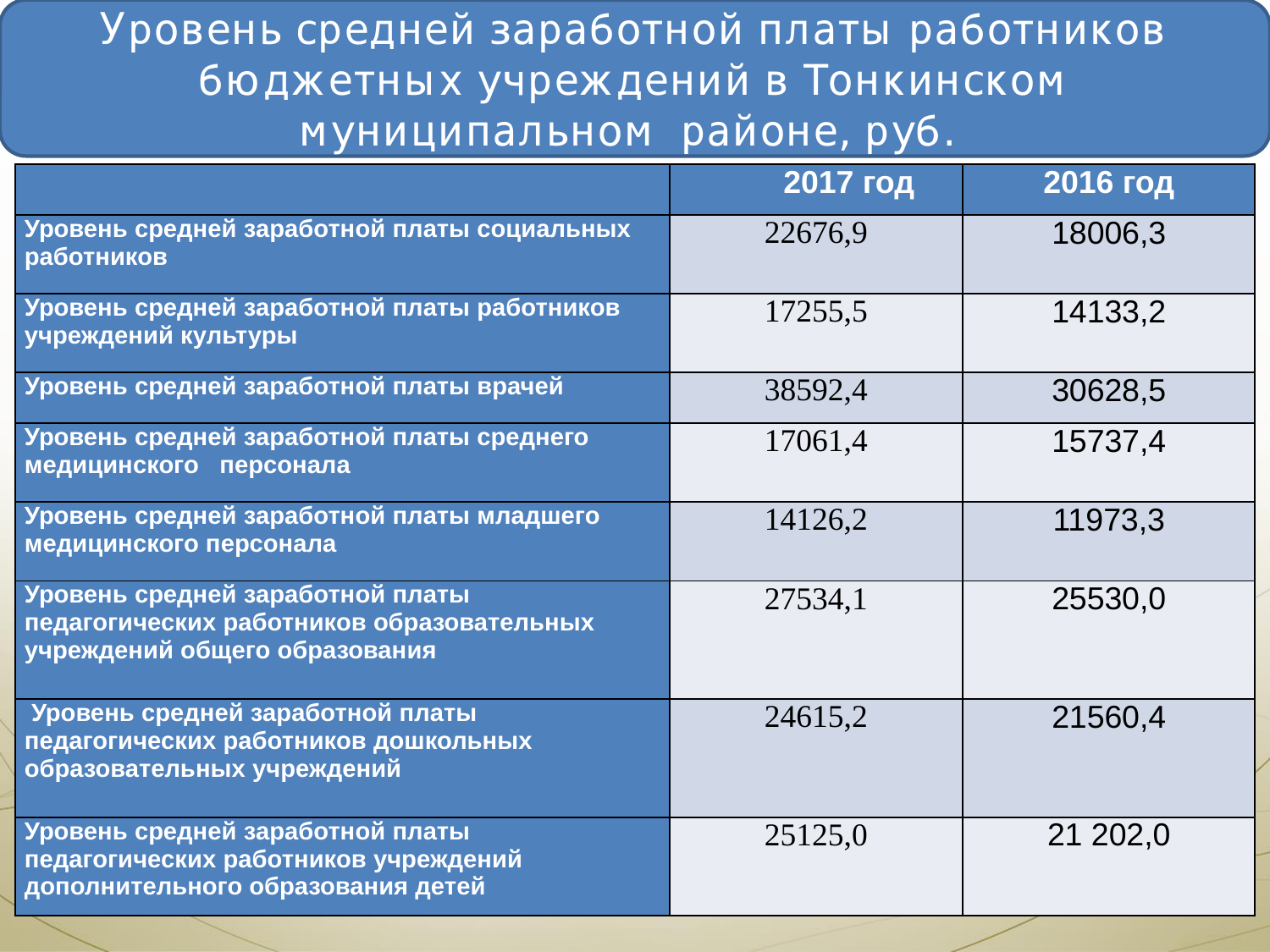

Уровень средней заработной платы работников бюджетных учреждений в Тонкинском муниципальном  районе, руб.
|  | 2017 год | 2016 год |
| --- | --- | --- |
| Уровень средней заработной платы социальных работников | 22676,9 | 18006,3 |
| Уровень средней заработной платы работников учреждений культуры | 17255,5 | 14133,2 |
| Уровень средней заработной платы врачей | 38592,4 | 30628,5 |
| Уровень средней заработной платы среднего медицинского персонала | 17061,4 | 15737,4 |
| Уровень средней заработной платы младшего медицинского персонала | 14126,2 | 11973,3 |
| Уровень средней заработной платы педагогических работников образовательных учреждений общего образования | 27534,1 | 25530,0 |
| Уровень средней заработной платы педагогических работников дошкольных образовательных учреждений | 24615,2 | 21560,4 |
| Уровень средней заработной платы педагогических работников учреждений дополнительного образования детей | 25125,0 | 21 202,0 |
11